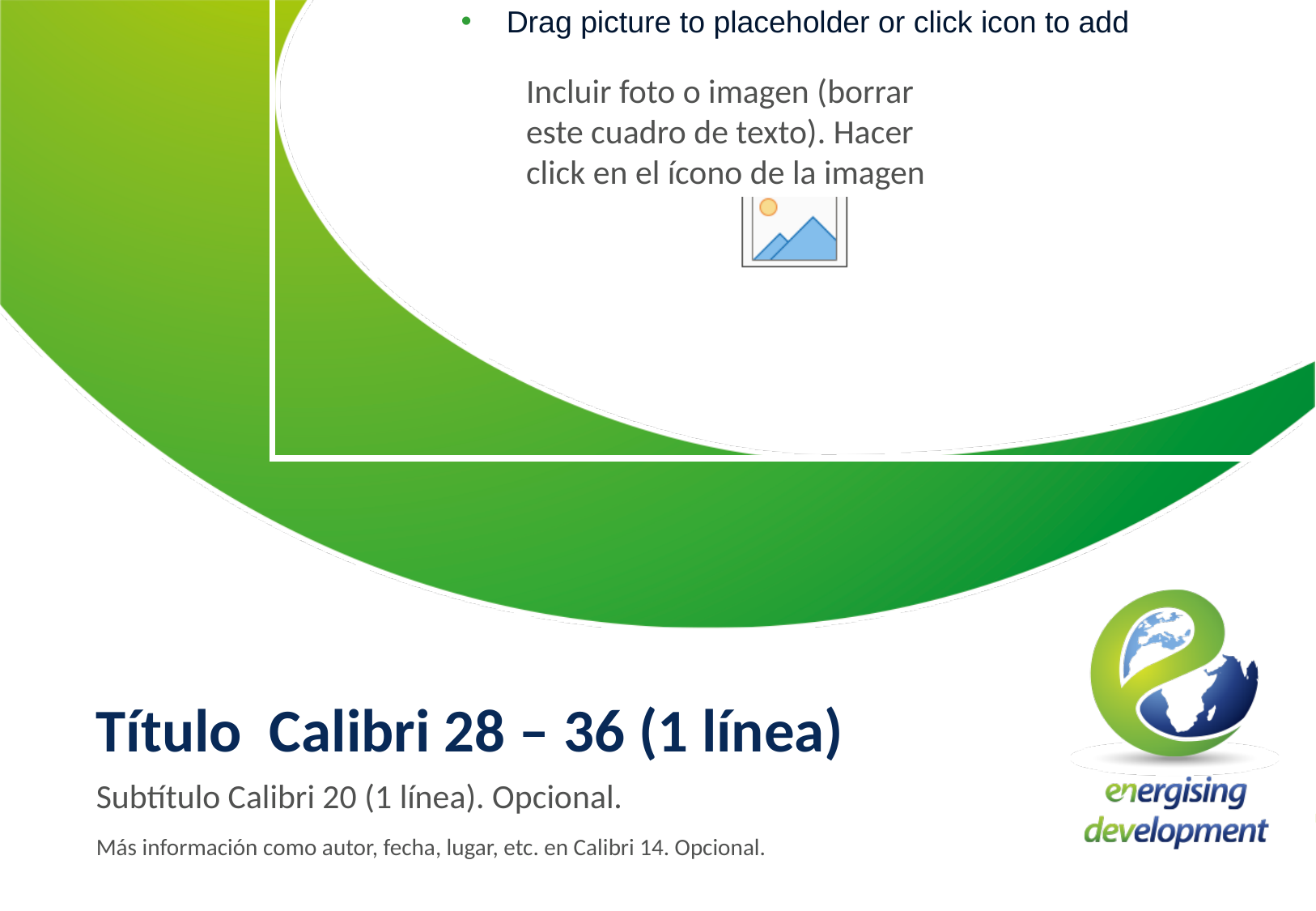

Incluir foto o imagen (borrar este cuadro de texto). Hacer click en el ícono de la imagen
# Título  Calibri 28 – 36 (1 línea)
Subtítulo Calibri 20 (1 línea). Opcional.
Más información como autor, fecha, lugar, etc. en Calibri 14. Opcional.